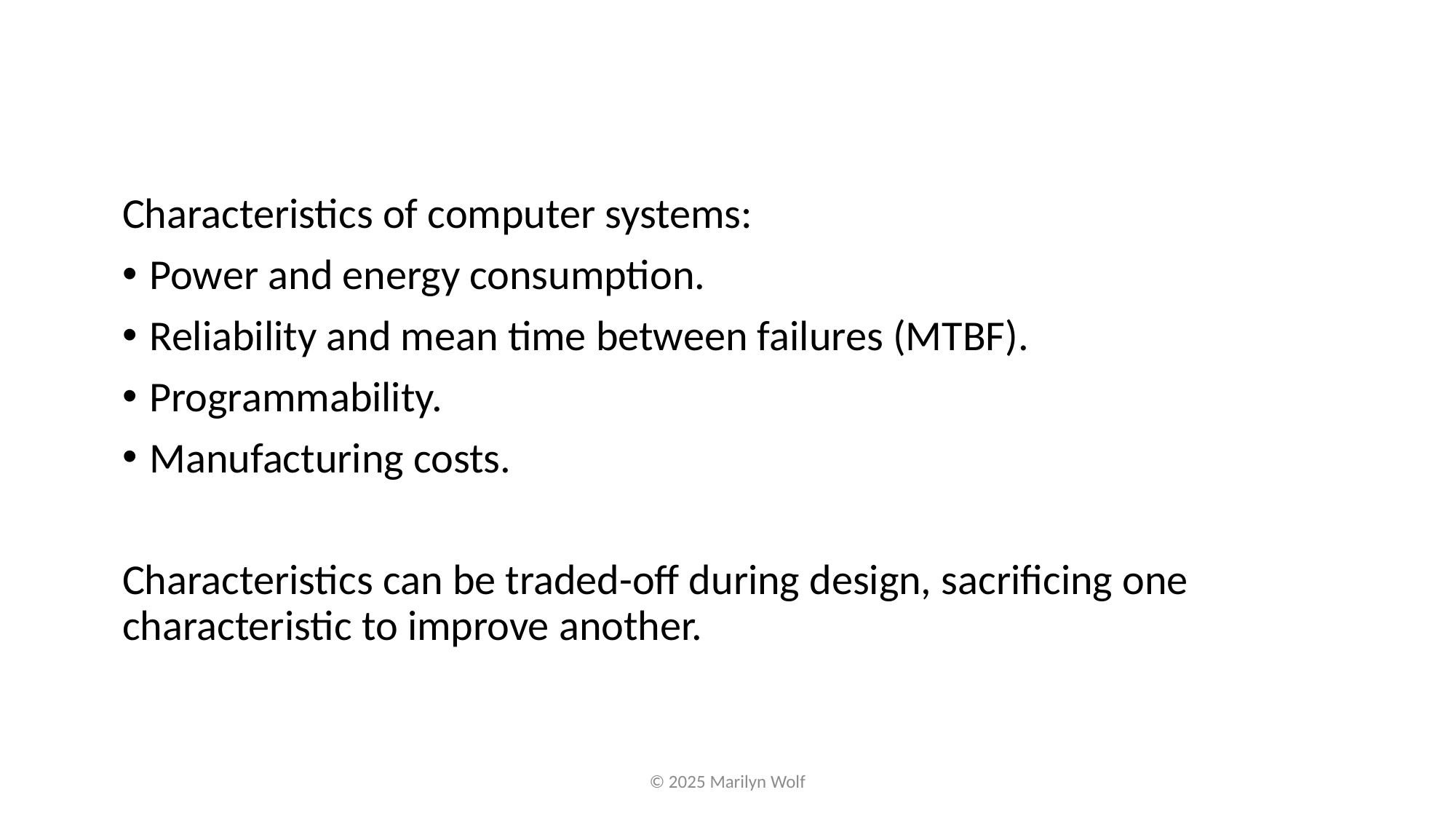

Characteristics of computer systems:
Power and energy consumption.
Reliability and mean time between failures (MTBF).
Programmability.
Manufacturing costs.

Characteristics can be traded-off during design, sacrificing one characteristic to improve another.

© 2025 Marilyn Wolf